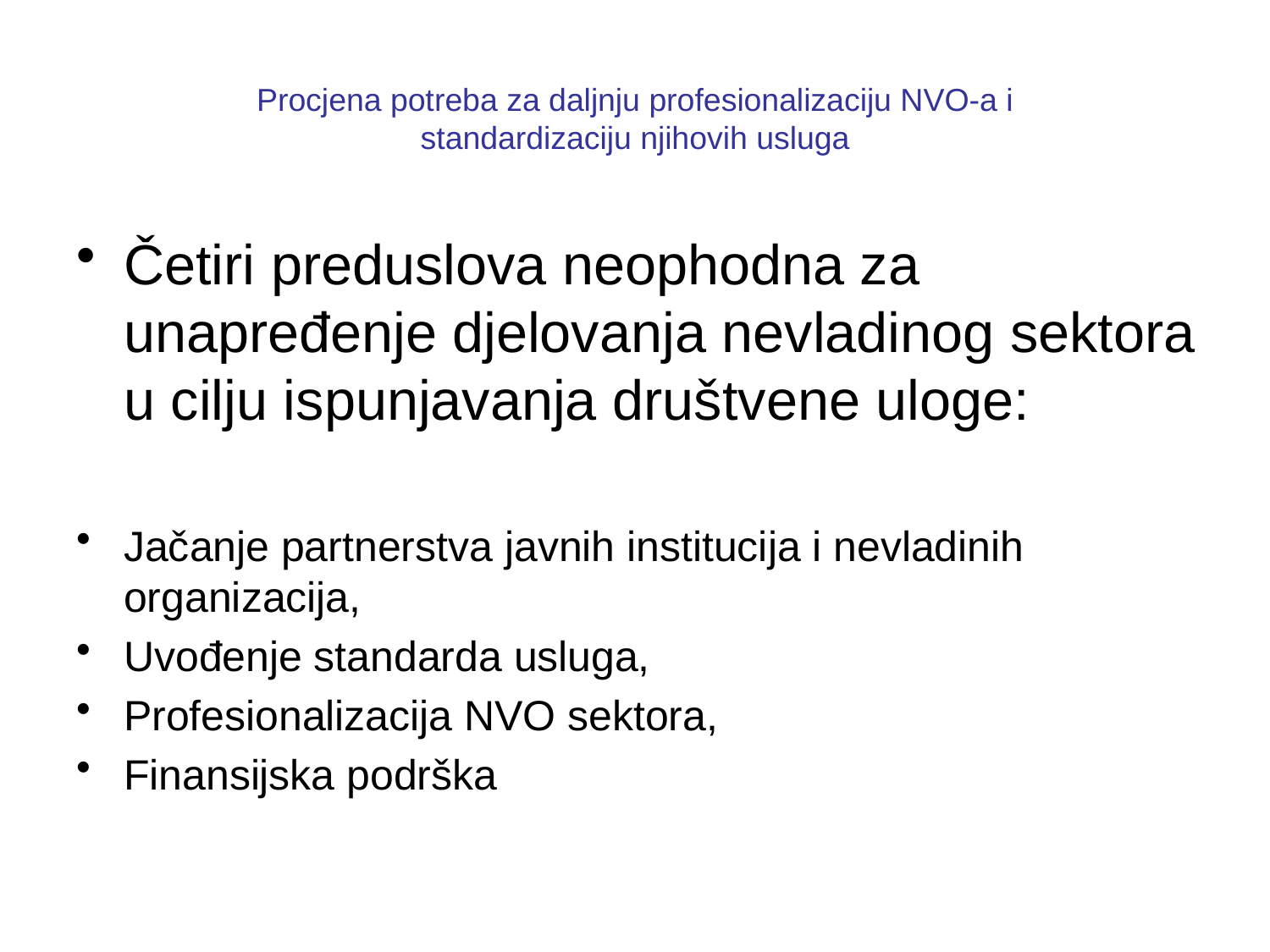

# Procjena potreba za daljnju profesionalizaciju NVO-a i standardizaciju njihovih usluga
Četiri preduslova neophodna za unapređenje djelovanja nevladinog sektora u cilju ispunjavanja društvene uloge:

Jačanje partnerstva javnih institucija i nevladinih organizacija,
Uvođenje standarda usluga,
Profesionalizacija NVO sektora,
Finansijska podrška